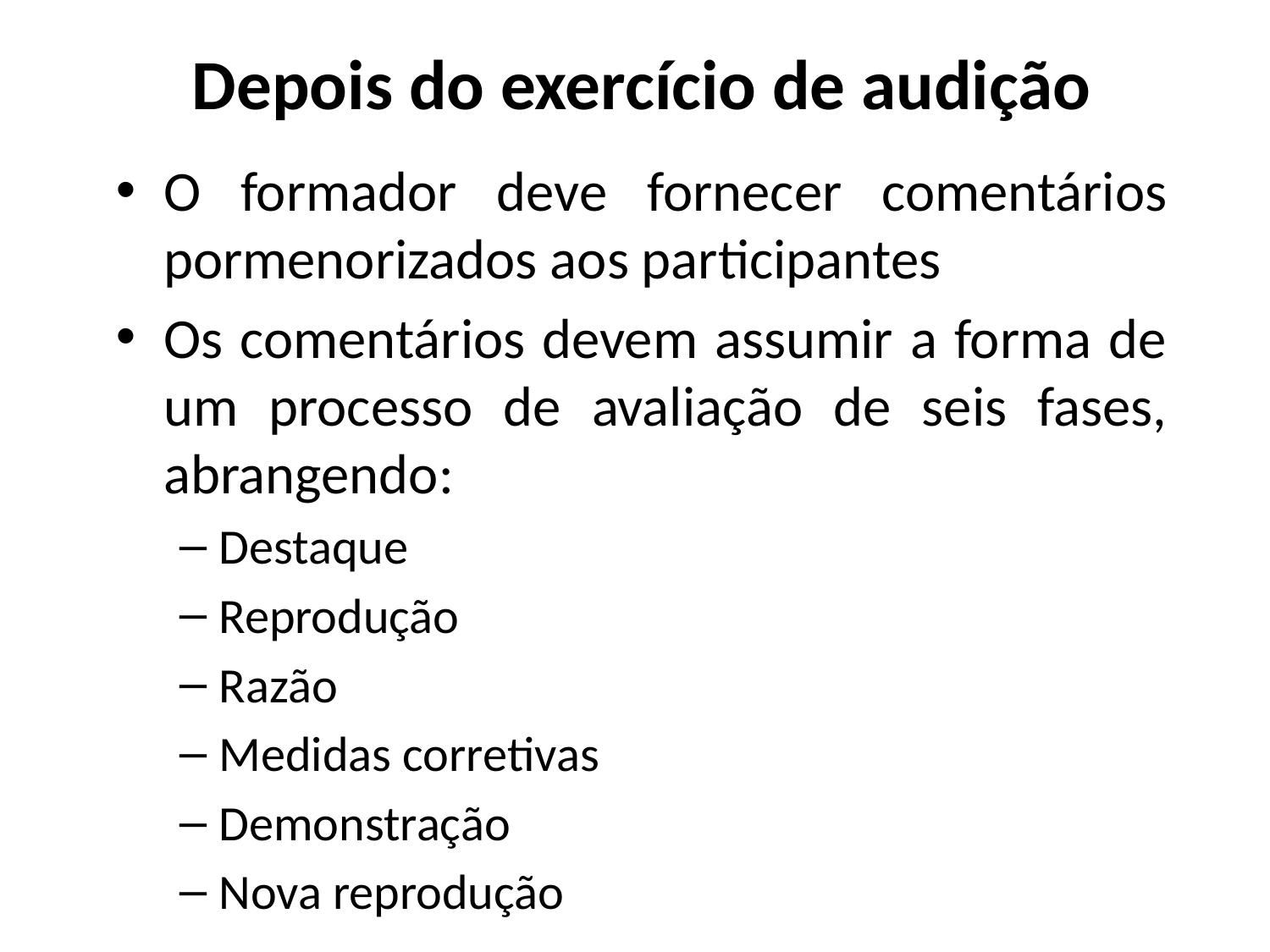

Depois do exercício de audição
O formador deve fornecer comentários pormenorizados aos participantes
Os comentários devem assumir a forma de um processo de avaliação de seis fases, abrangendo:
Destaque
Reprodução
Razão
Medidas corretivas
Demonstração
Nova reprodução